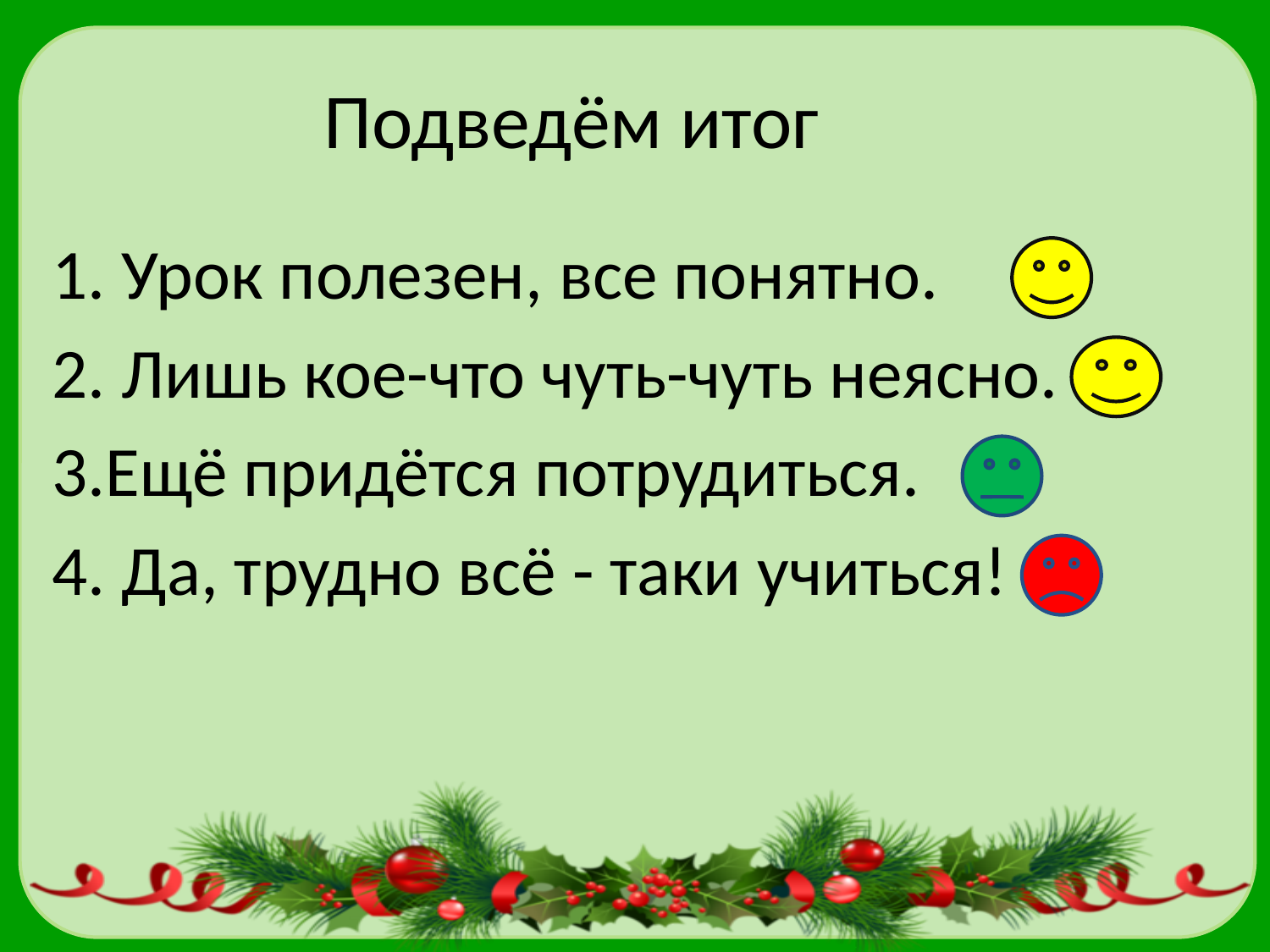

Подведём итог
1. Урок полезен, все понятно.
2. Лишь кое-что чуть-чуть неясно.
3.Ещё придётся потрудиться.
4. Да, трудно всё - таки учиться!